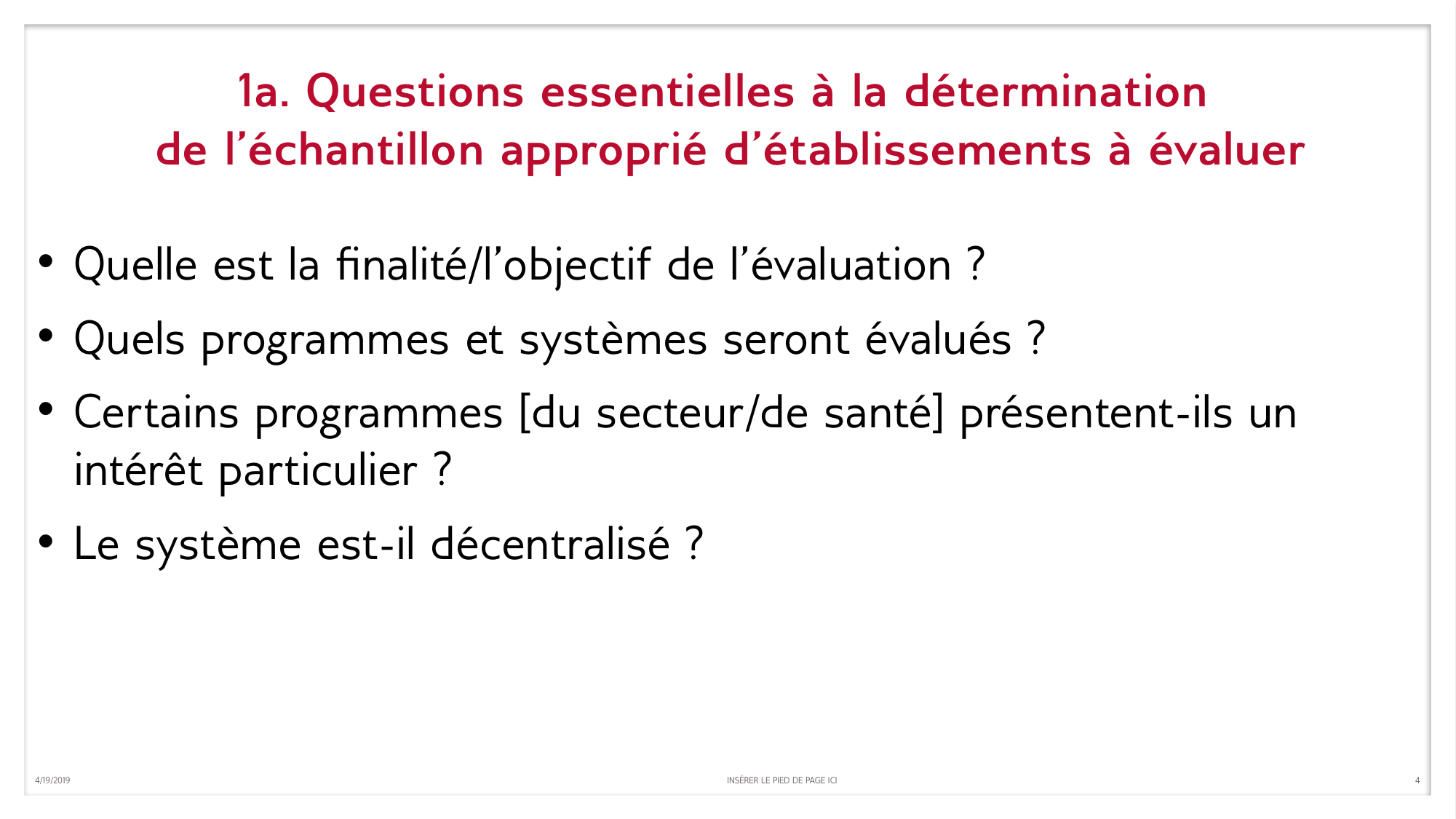

4/19/2019
	INSÉRER LE PIED DE PAGE ICI
4
# 1a. Questions essentielles à la détermination de l’échantillon approprié d’établissements à évaluer
Quelle est la finalité/l’objectif de l’évaluation ?
Quels programmes et systèmes seront évalués ?
Certains programmes [du secteur/de santé] présentent-ils un intérêt particulier ?
Le système est-il décentralisé ?